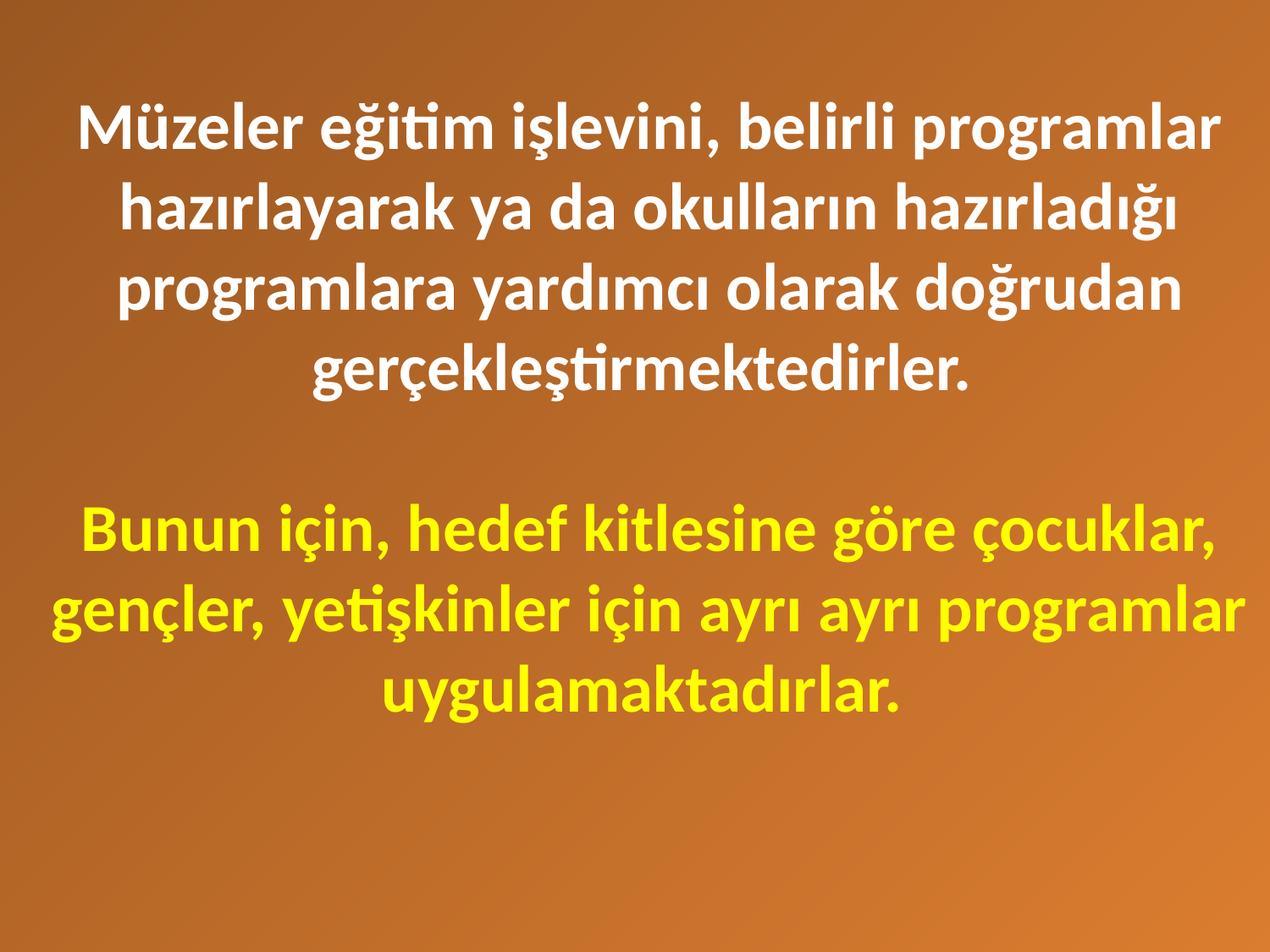

# Müzeler eğitim işlevini, belirli programlar hazırlayarak ya da okulların hazırladığı programlara yardımcı olarak doğrudan gerçekleştirmektedirler. Bunun için, hedef kitlesine göre çocuklar, gençler, yetişkinler için ayrı ayrı programlar uygulamaktadırlar.